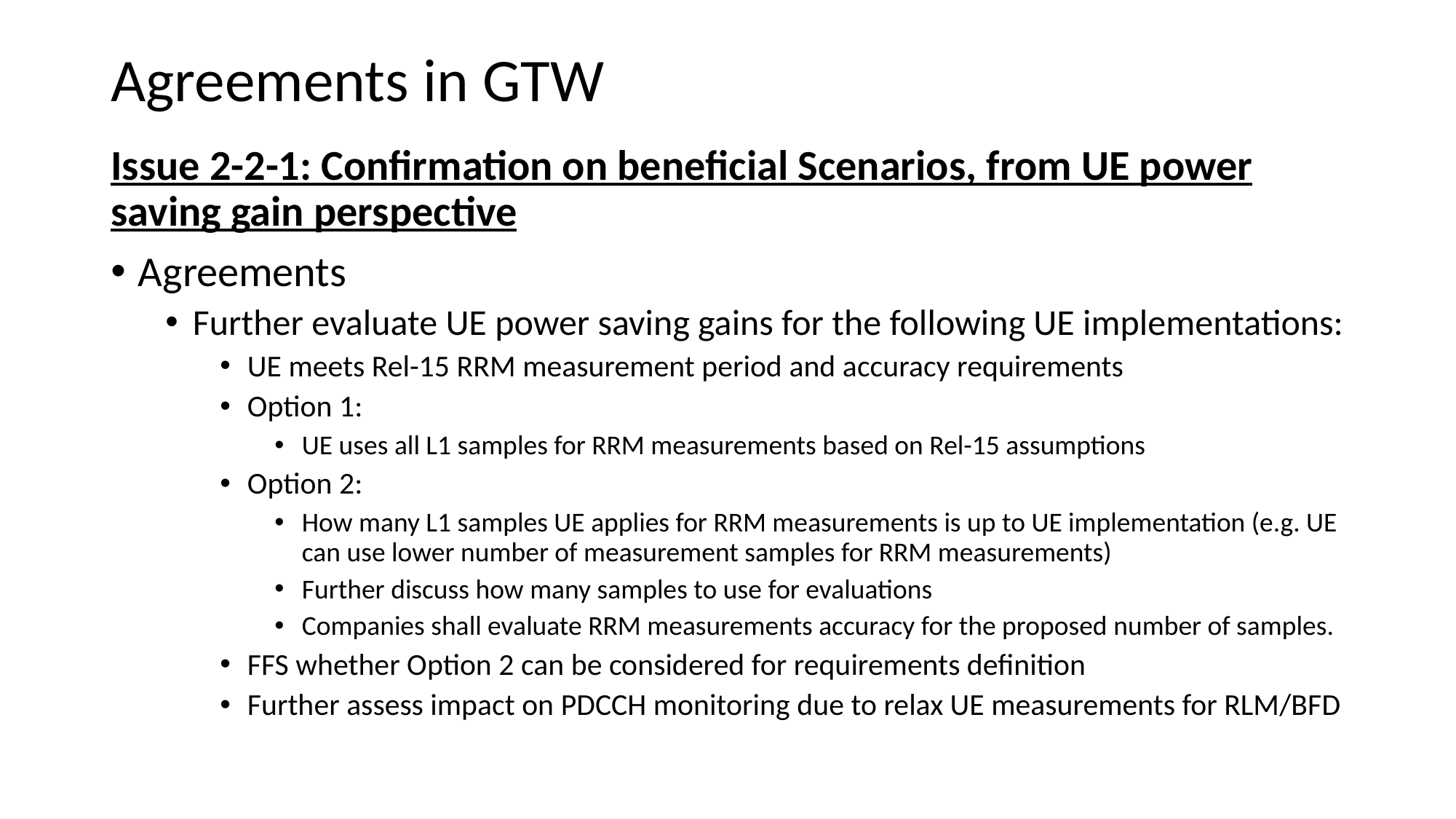

# Agreements in GTW
Issue 2-2-1: Confirmation on beneficial Scenarios, from UE power saving gain perspective
Agreements
Further evaluate UE power saving gains for the following UE implementations:
UE meets Rel-15 RRM measurement period and accuracy requirements
Option 1:
UE uses all L1 samples for RRM measurements based on Rel-15 assumptions
Option 2:
How many L1 samples UE applies for RRM measurements is up to UE implementation (e.g. UE can use lower number of measurement samples for RRM measurements)
Further discuss how many samples to use for evaluations
Companies shall evaluate RRM measurements accuracy for the proposed number of samples.
FFS whether Option 2 can be considered for requirements definition
Further assess impact on PDCCH monitoring due to relax UE measurements for RLM/BFD